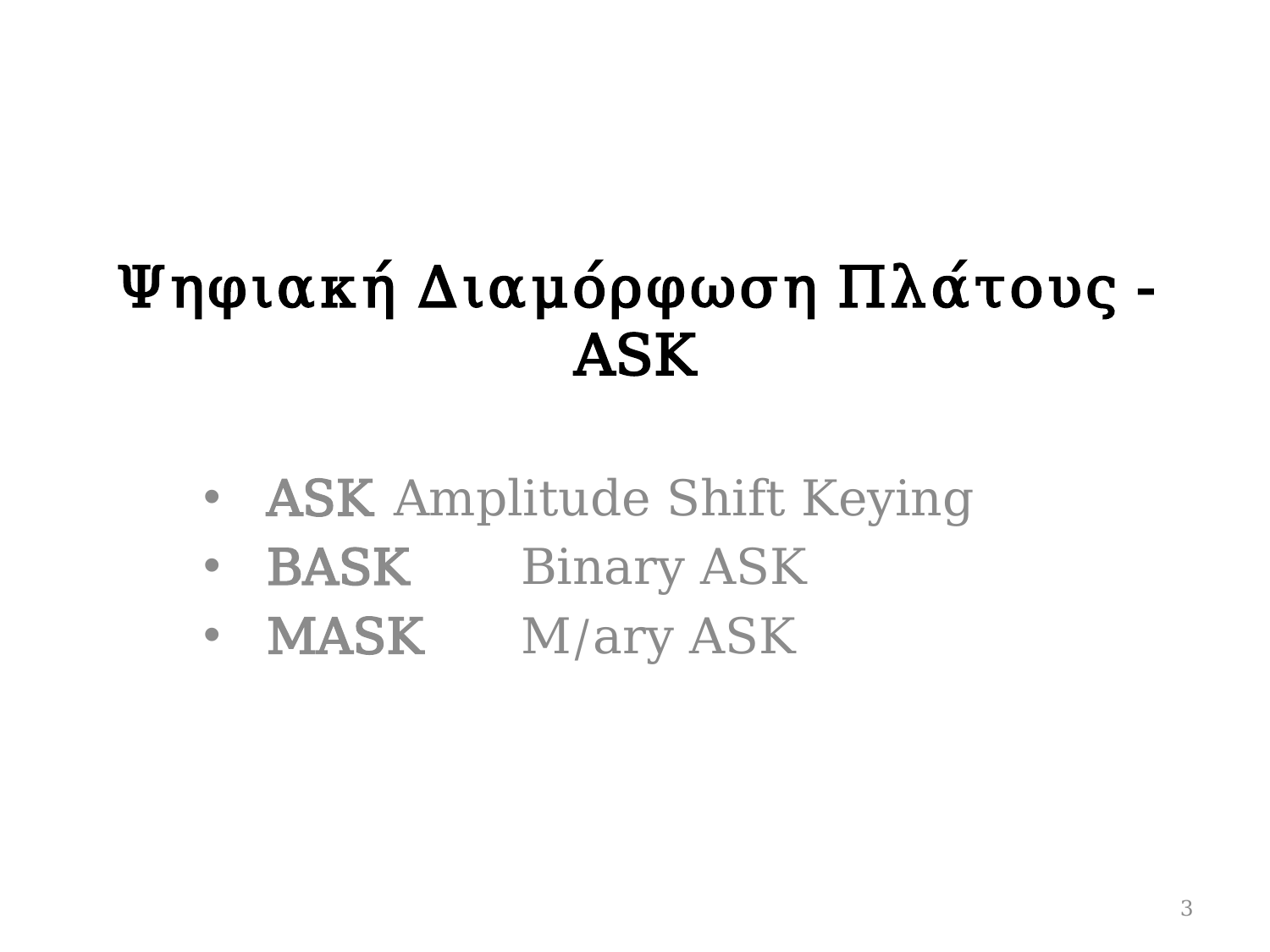

# Ψηφιακή Διαμόρφωση Πλάτους - ASK
ASK 	Amplitude Shift Keying
BASK 	Binary ASK
MASK 	M/ary ASK
3